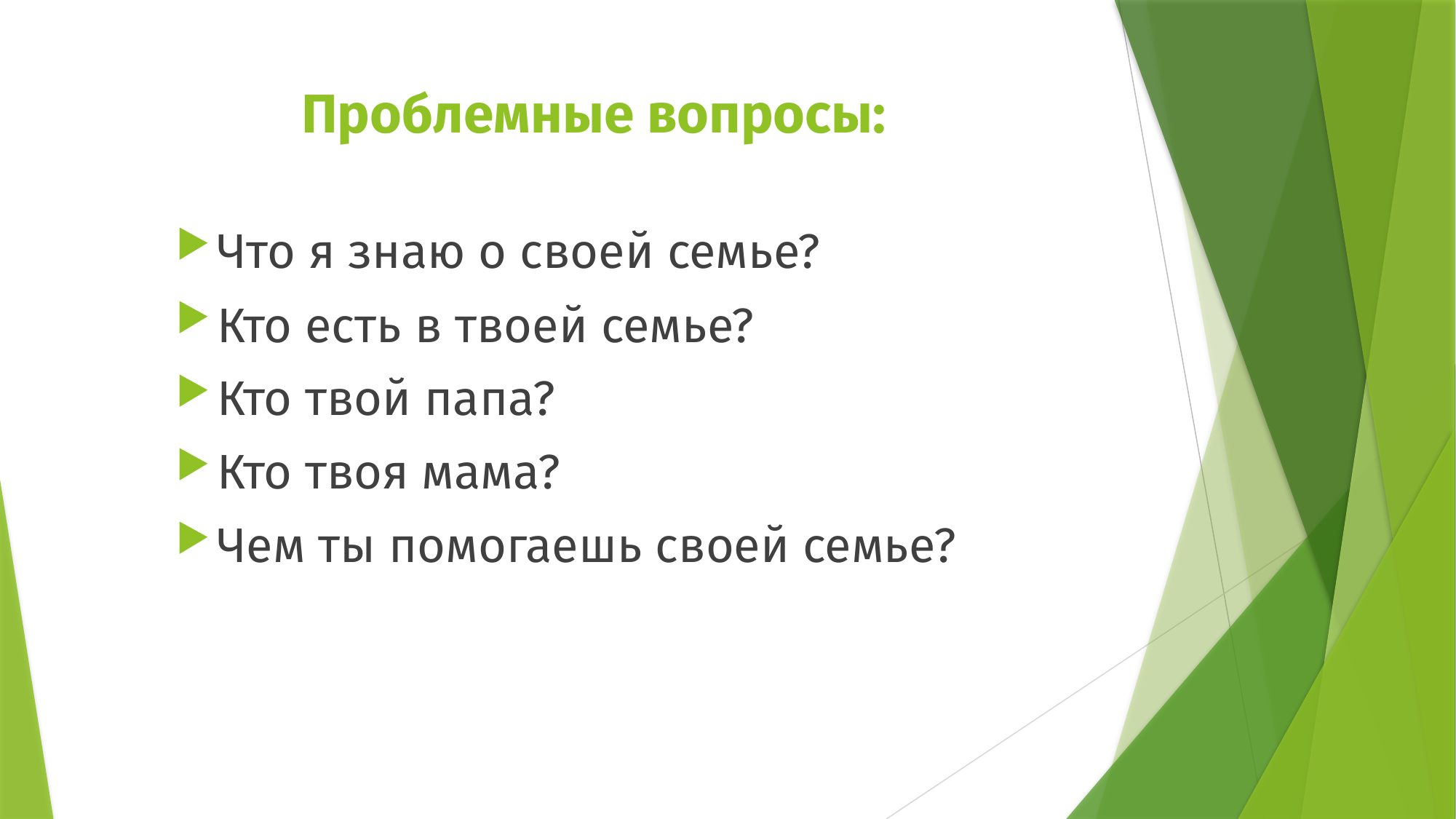

# Проблемные вопросы:
Что я знаю о своей семье?
Кто есть в твоей семье?
Кто твой папа?
Кто твоя мама?
Чем ты помогаешь своей семье?